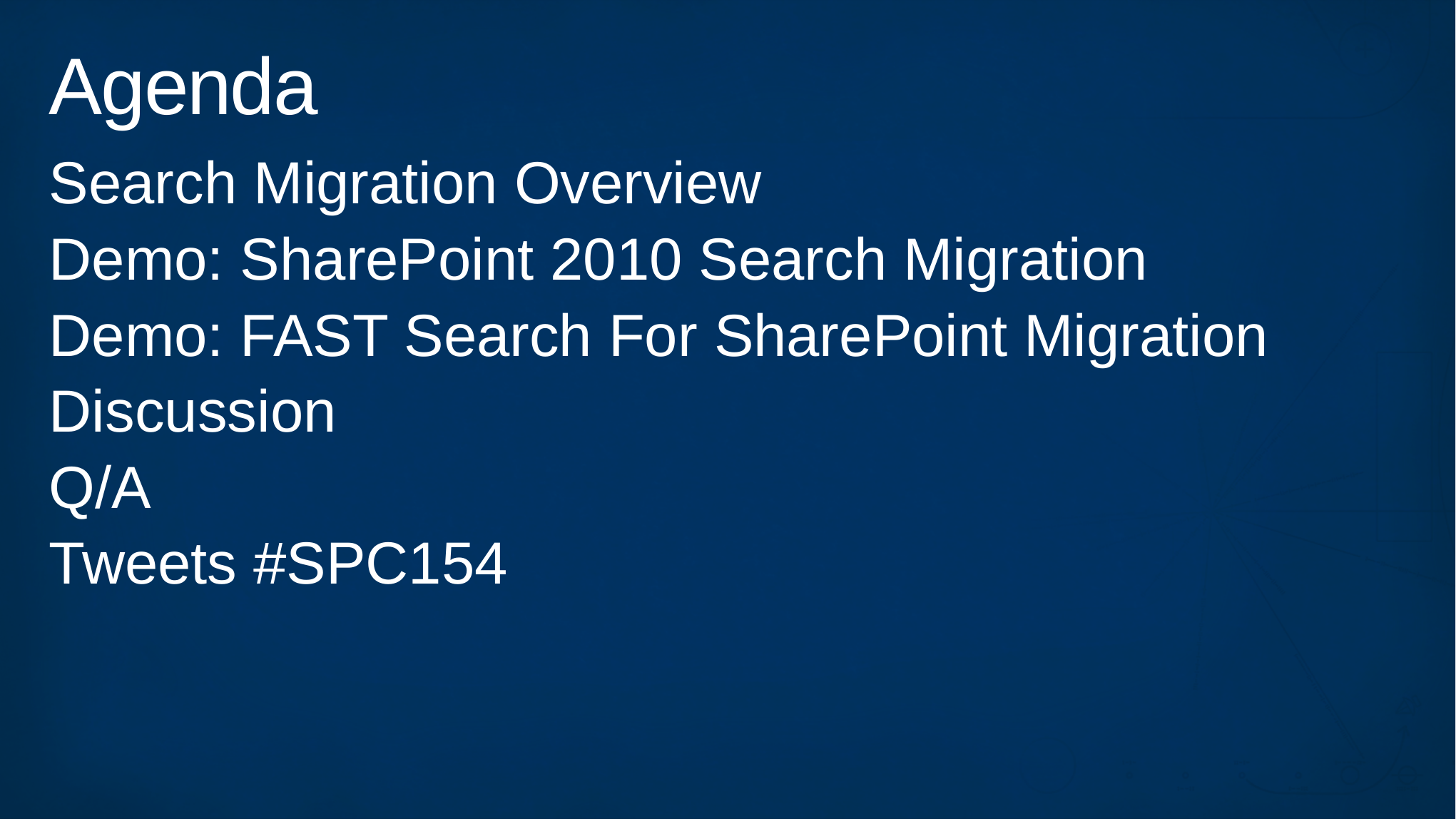

# Agenda
Search Migration Overview
Demo: SharePoint 2010 Search Migration
Demo: FAST Search For SharePoint Migration
Discussion
Q/A
Tweets #SPC154